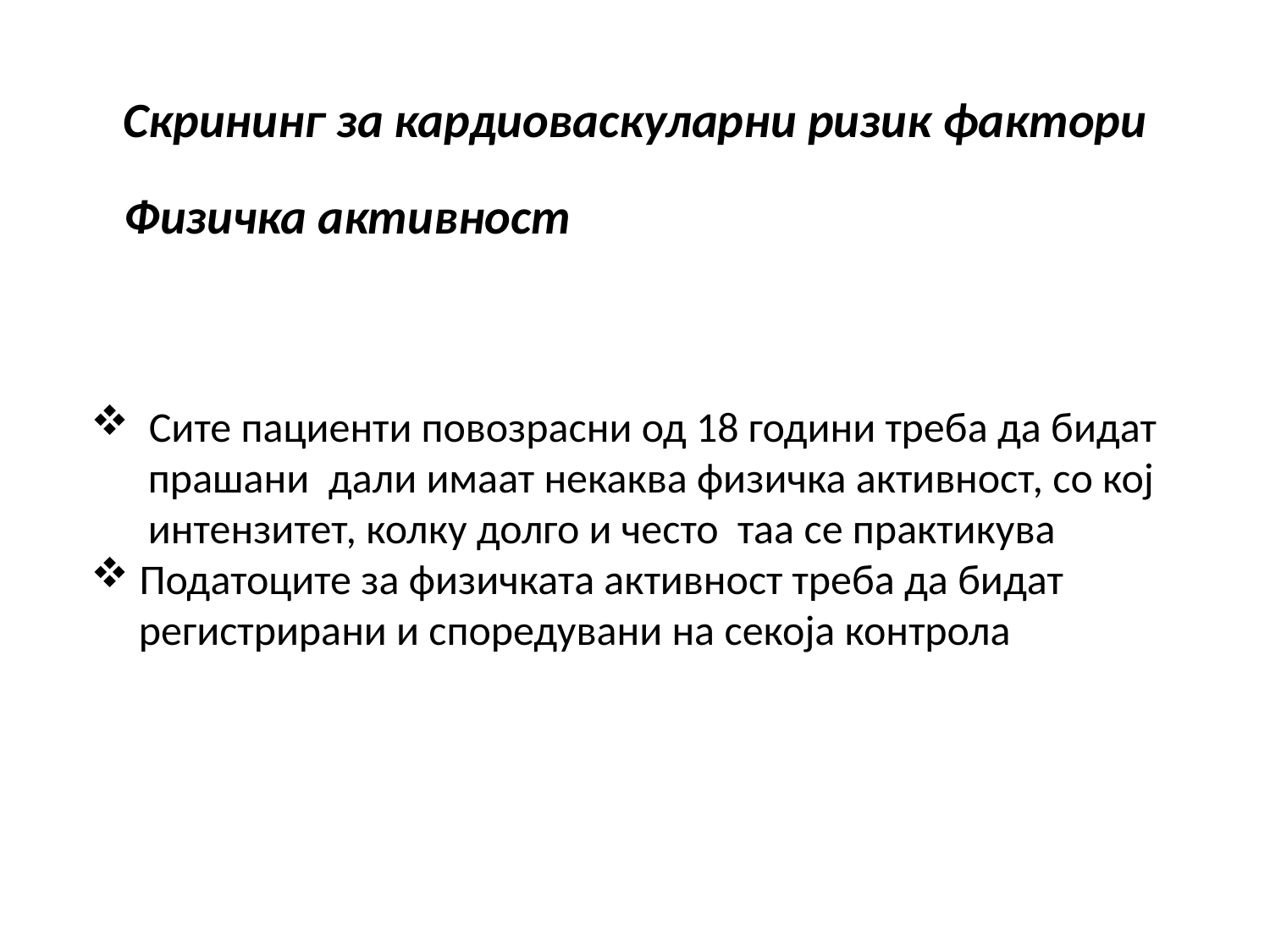

# Скрининг за кардиоваскуларни ризик фактори
Физичка активност
  Сите пациенти повозрасни од 18 години треба да бидат
      прашани  дали имаат некаква физичка активност, со кој
      интензитет, колку долго и често  таа се практикува
 Податоците за физичката активност треба да бидат
     регистрирани и споредувани на секоја контрола